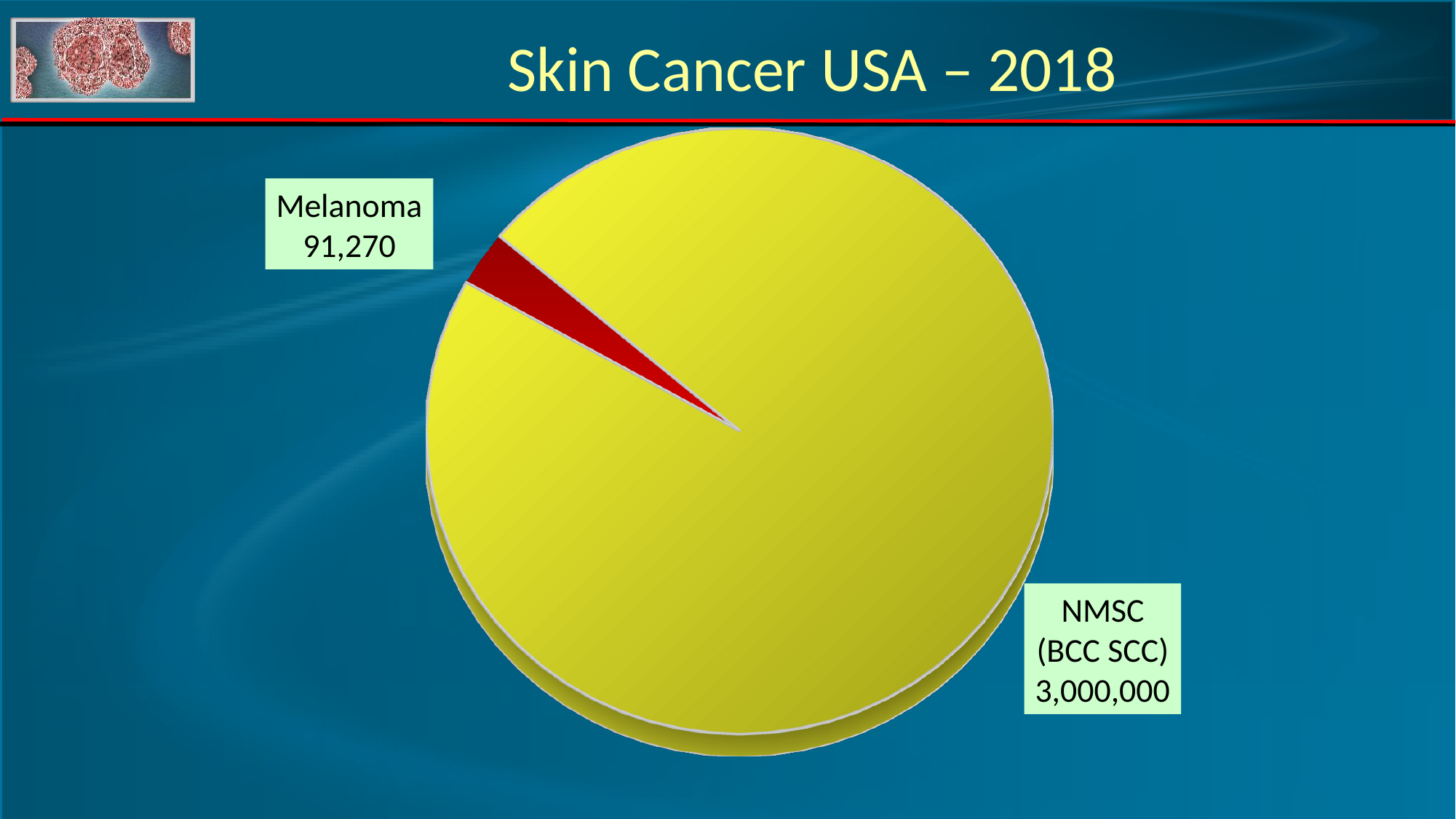

Skin Cancer USA – 2018

[unsupported chart]

Melanoma
91,270
NMSC
(BCC SCC)
3,000,000